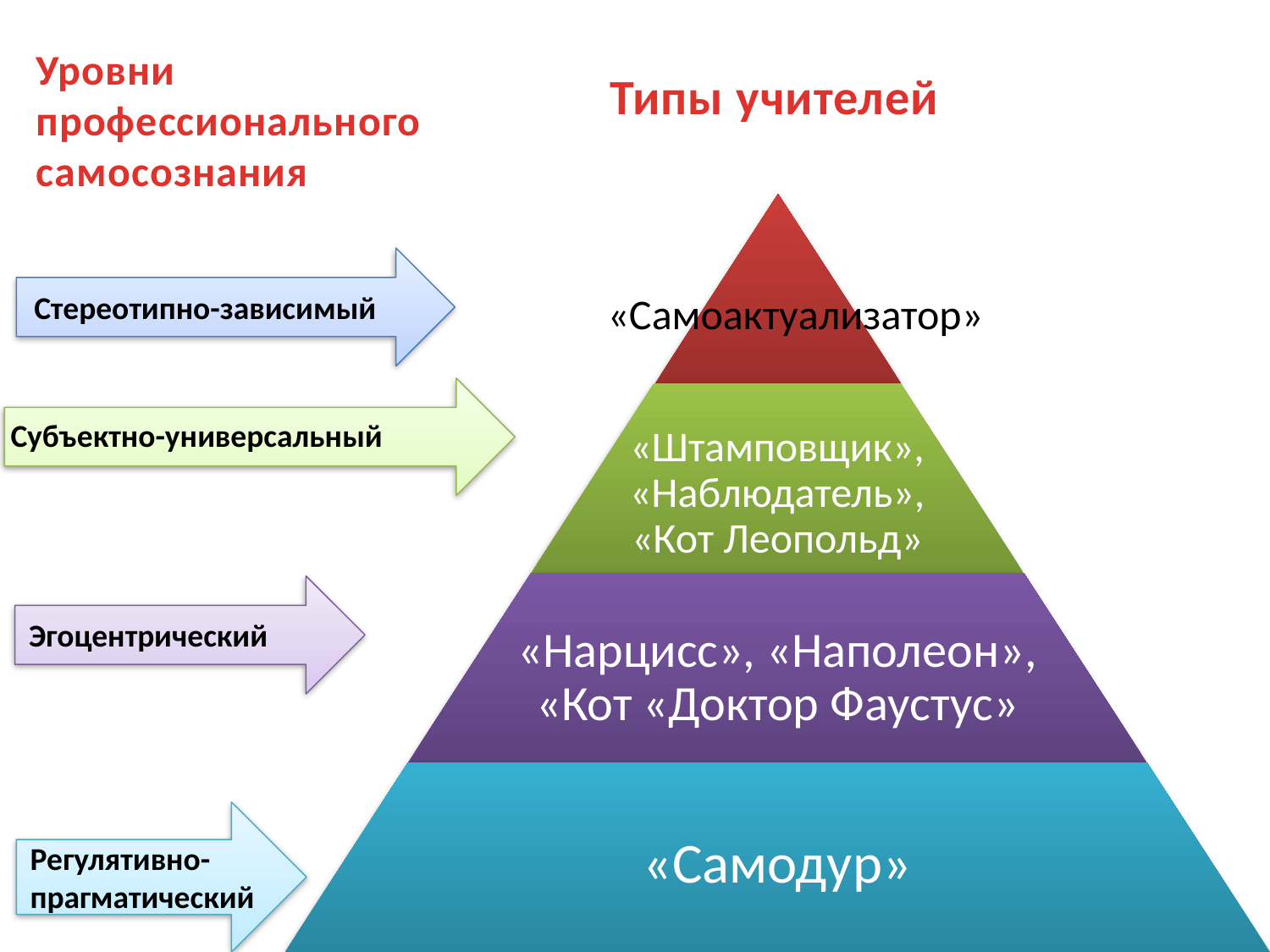

Уровни профессионального самосознания
Типы учителей

«Штамповщик», «Наблюдатель», «Кот Леопольд»
«Нарцисс», «Наполеон», «Кот «Доктор Фаустус»
«Самодур»

«Самоактуализатор»
Стереотипно-зависимый

Субъектно-универсальный

Эгоцентрический

Регулятивно-
прагматический